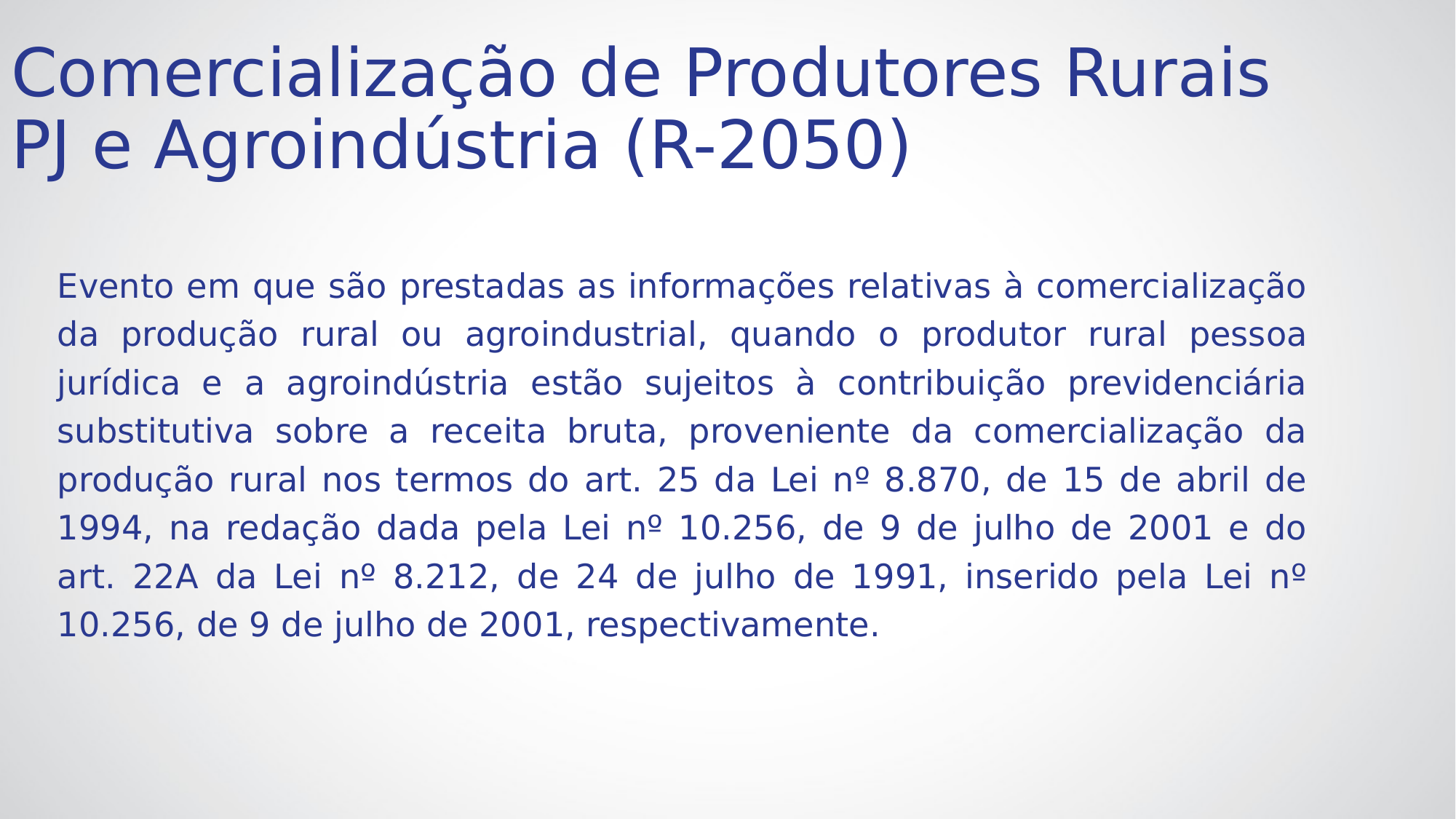

Comercialização de Produtores Rurais PJ e Agroindústria (R-2050)
Evento em que são prestadas as informações relativas à comercialização da produção rural ou agroindustrial, quando o produtor rural pessoa jurídica e a agroindústria estão sujeitos à contribuição previdenciária substitutiva sobre a receita bruta, proveniente da comercialização da produção rural nos termos do art. 25 da Lei nº 8.870, de 15 de abril de 1994, na redação dada pela Lei nº 10.256, de 9 de julho de 2001 e do art. 22A da Lei nº 8.212, de 24 de julho de 1991, inserido pela Lei nº 10.256, de 9 de julho de 2001, respectivamente.